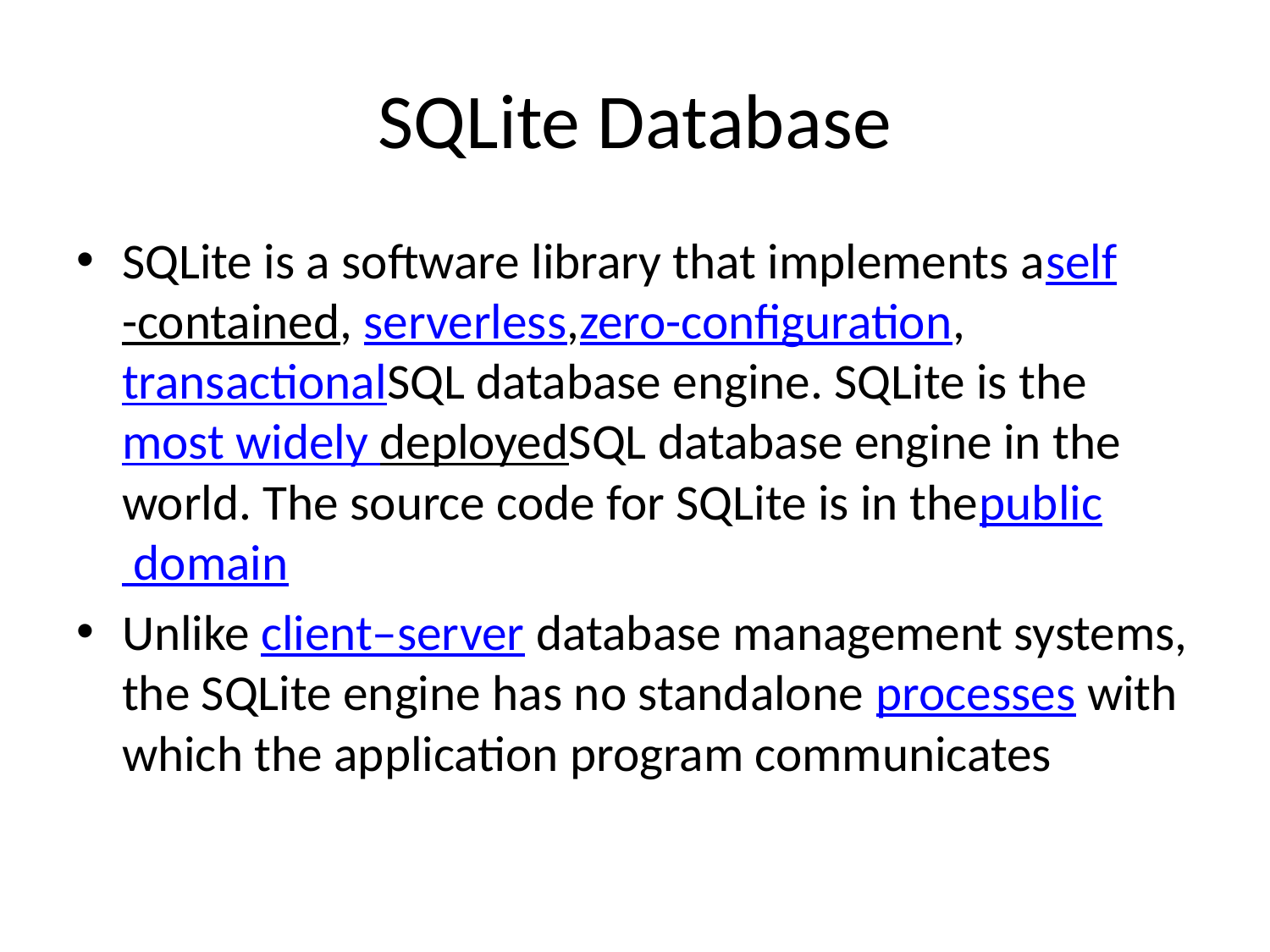

# SQLite Database
SQLite is a software library that implements aself-contained, serverless,zero-configuration,transactionalSQL database engine. SQLite is the most widely deployedSQL database engine in the world. The source code for SQLite is in thepublic domain
Unlike client–server database management systems, the SQLite engine has no standalone processes with which the application program communicates